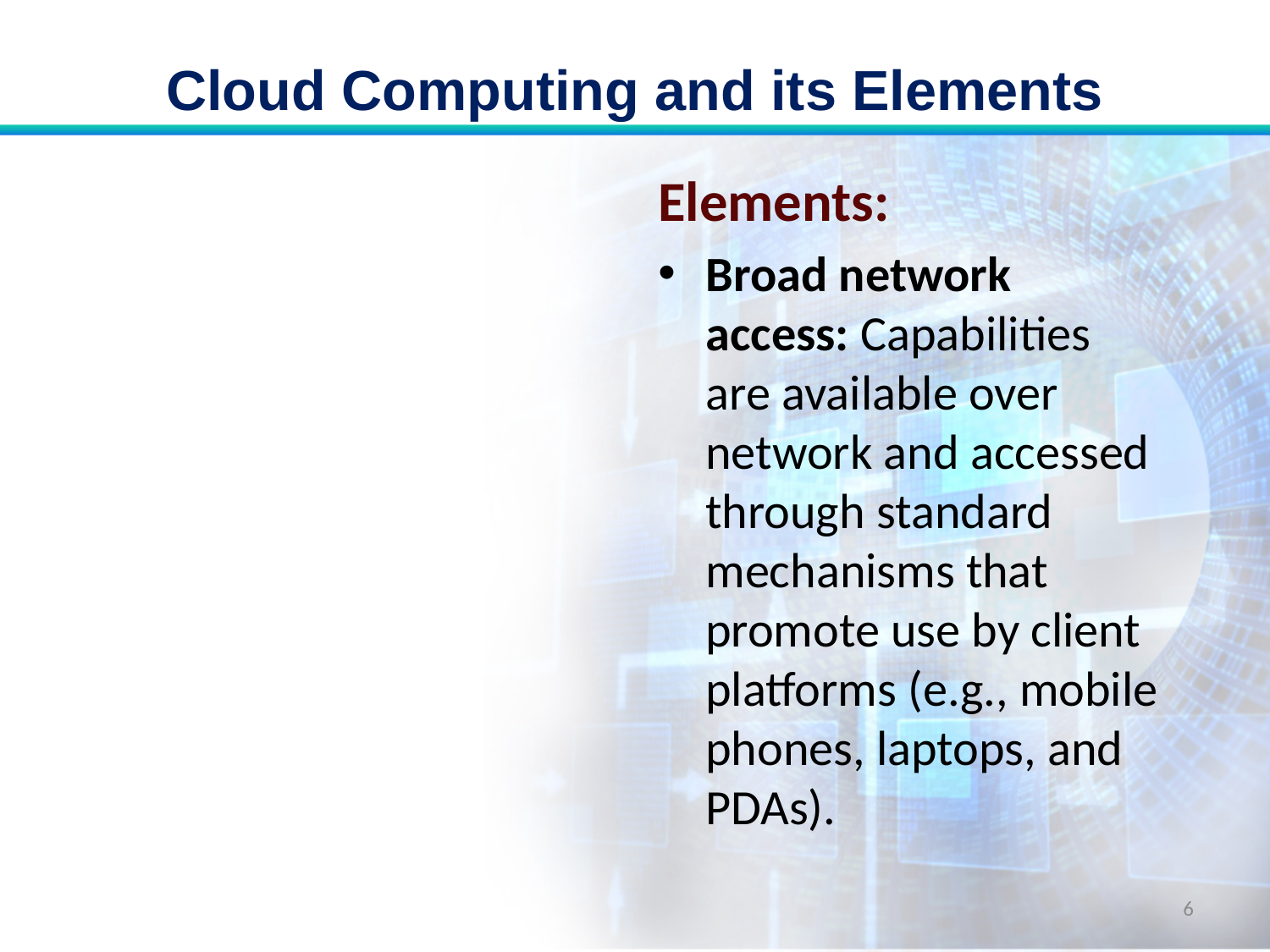

# Cloud Computing and its Elements
Elements:
Broad network access: Capabilities are available over  network and accessed through standard mechanisms that promote use by client platforms (e.g., mobile phones, laptops, and PDAs).
6